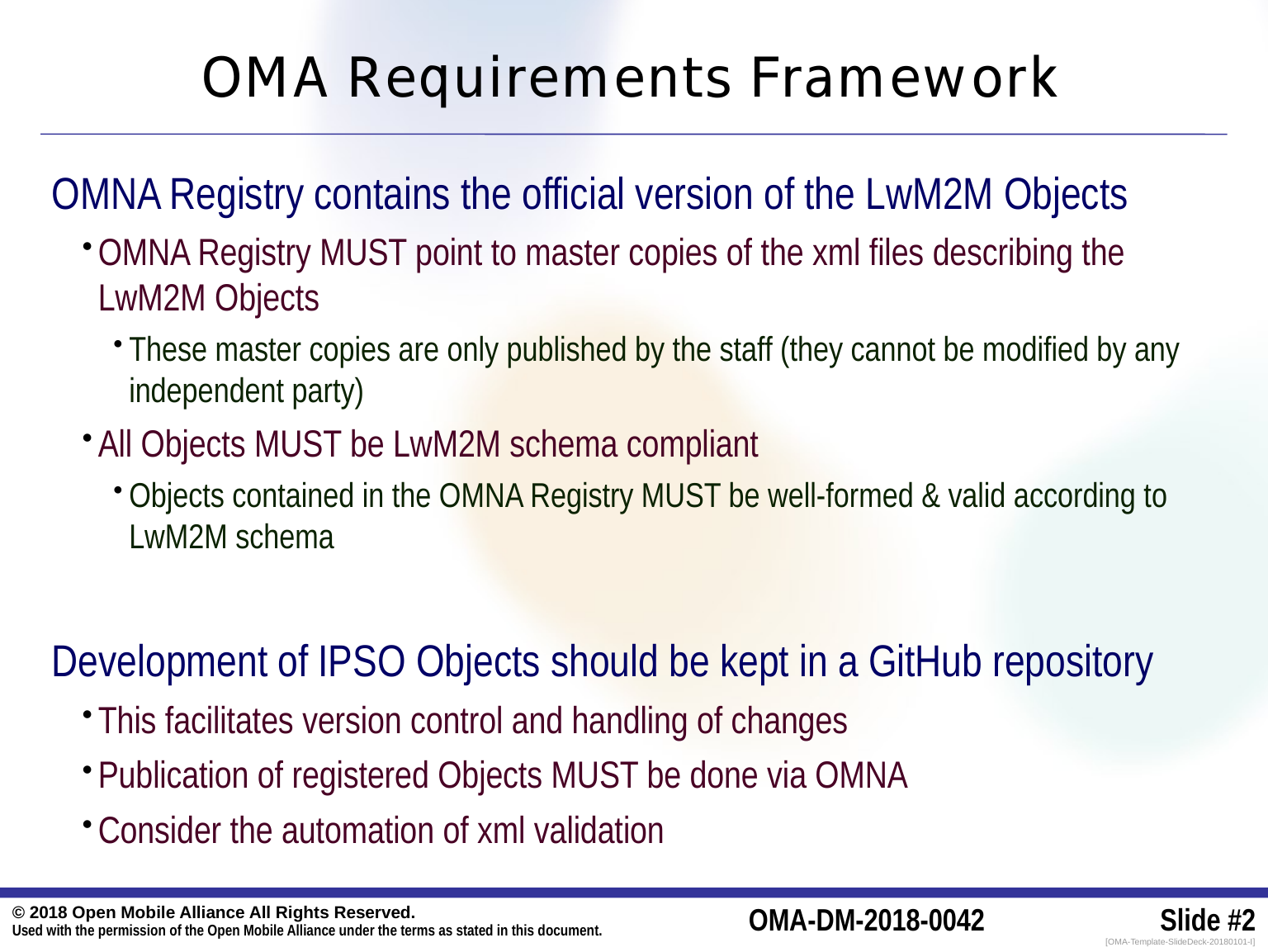

# OMA Requirements Framework
OMNA Registry contains the official version of the LwM2M Objects
OMNA Registry MUST point to master copies of the xml files describing the LwM2M Objects
These master copies are only published by the staff (they cannot be modified by any independent party)
All Objects MUST be LwM2M schema compliant
Objects contained in the OMNA Registry MUST be well-formed & valid according to LwM2M schema

Development of IPSO Objects should be kept in a GitHub repository
This facilitates version control and handling of changes
Publication of registered Objects MUST be done via OMNA
Consider the automation of xml validation